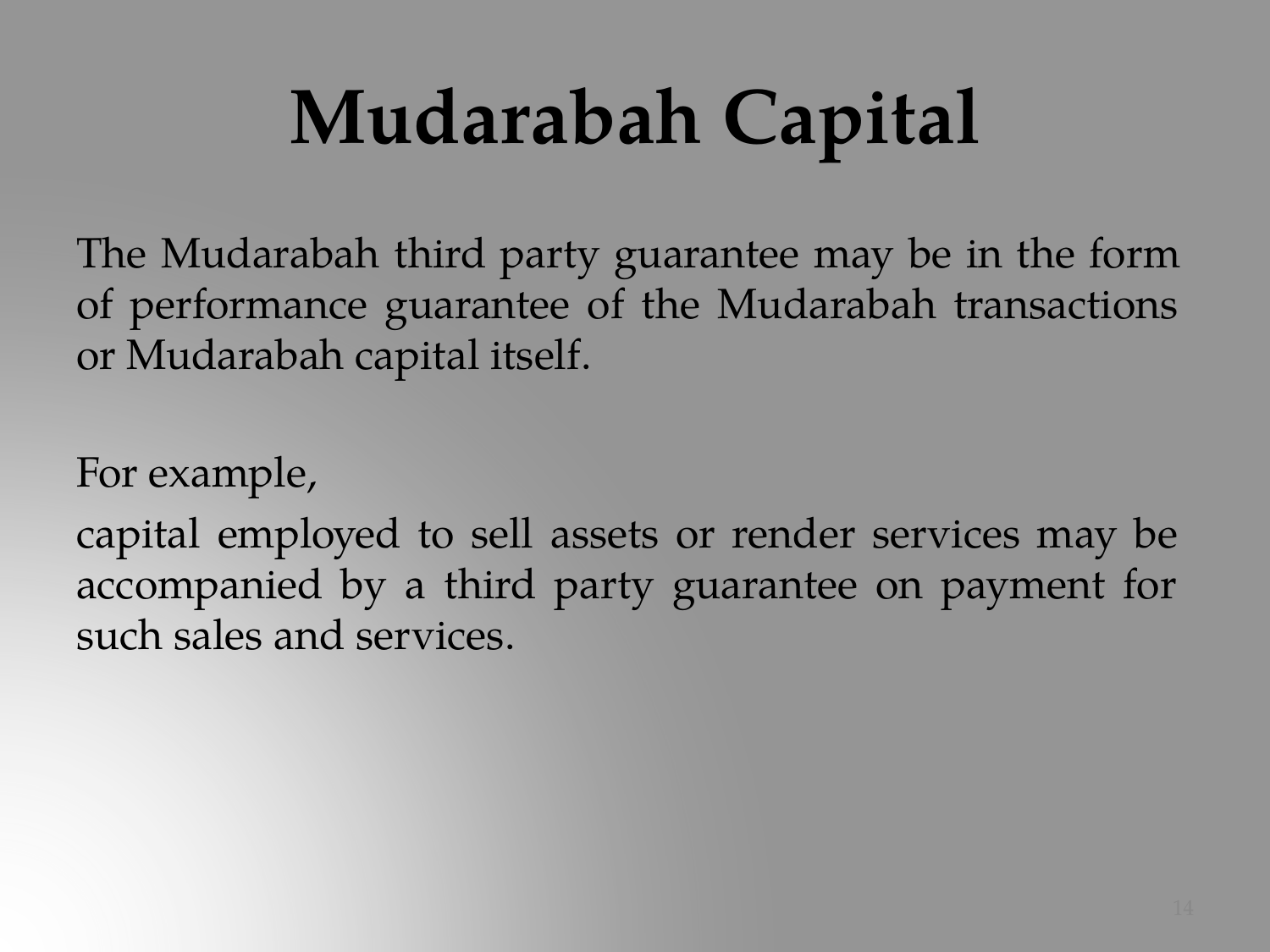

# Mudarabah Capital
The Mudarabah third party guarantee may be in the form  of performance guarantee of the Mudarabah transactions  or Mudarabah capital itself.

For example,
capital employed to sell assets or render services may be  accompanied by a third party guarantee on payment for  such sales and services.
14